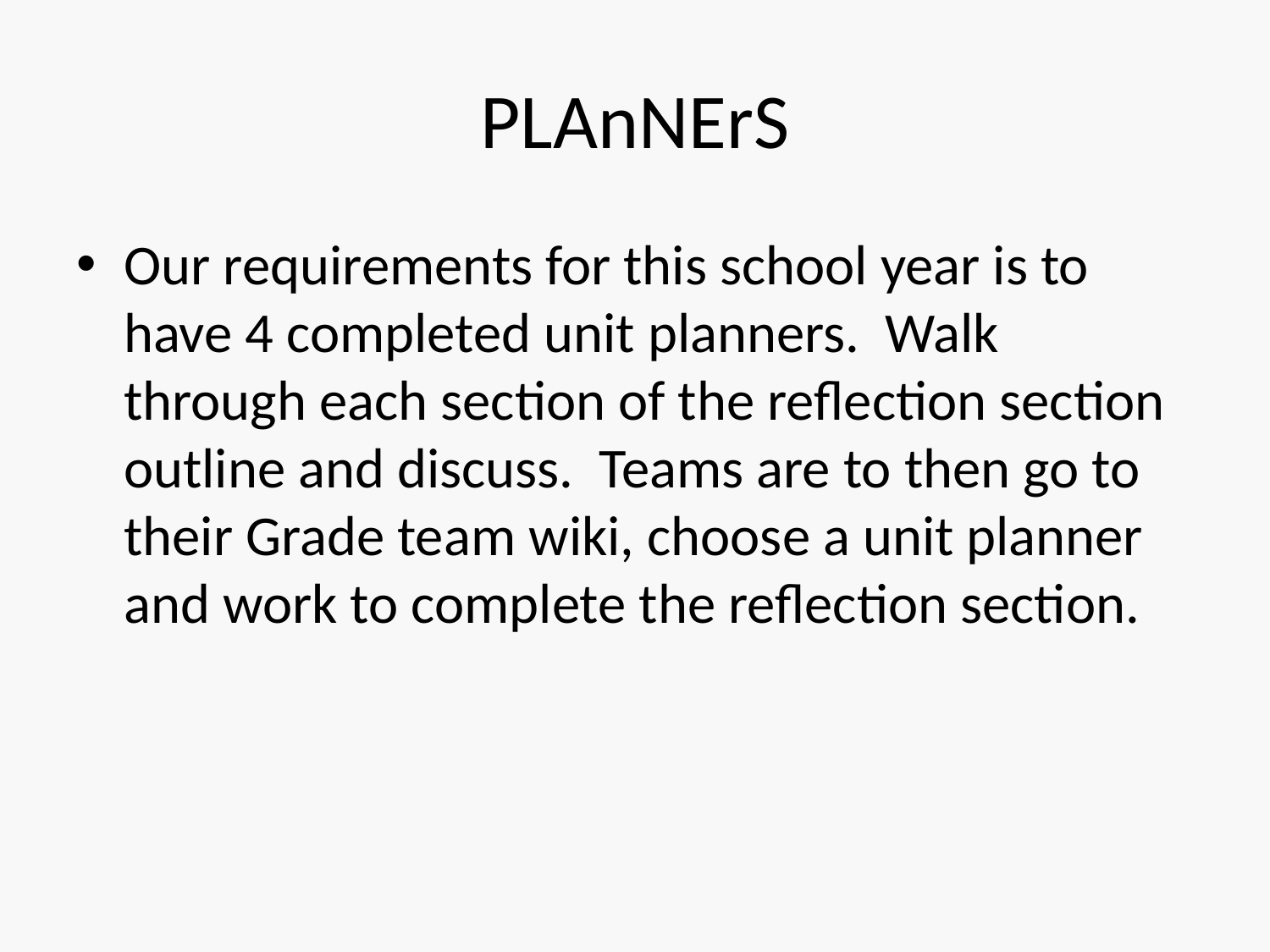

# PLAnNErS
Our requirements for this school year is to have 4 completed unit planners.  Walk through each section of the reflection section outline and discuss.  Teams are to then go to their Grade team wiki, choose a unit planner and work to complete the reflection section.